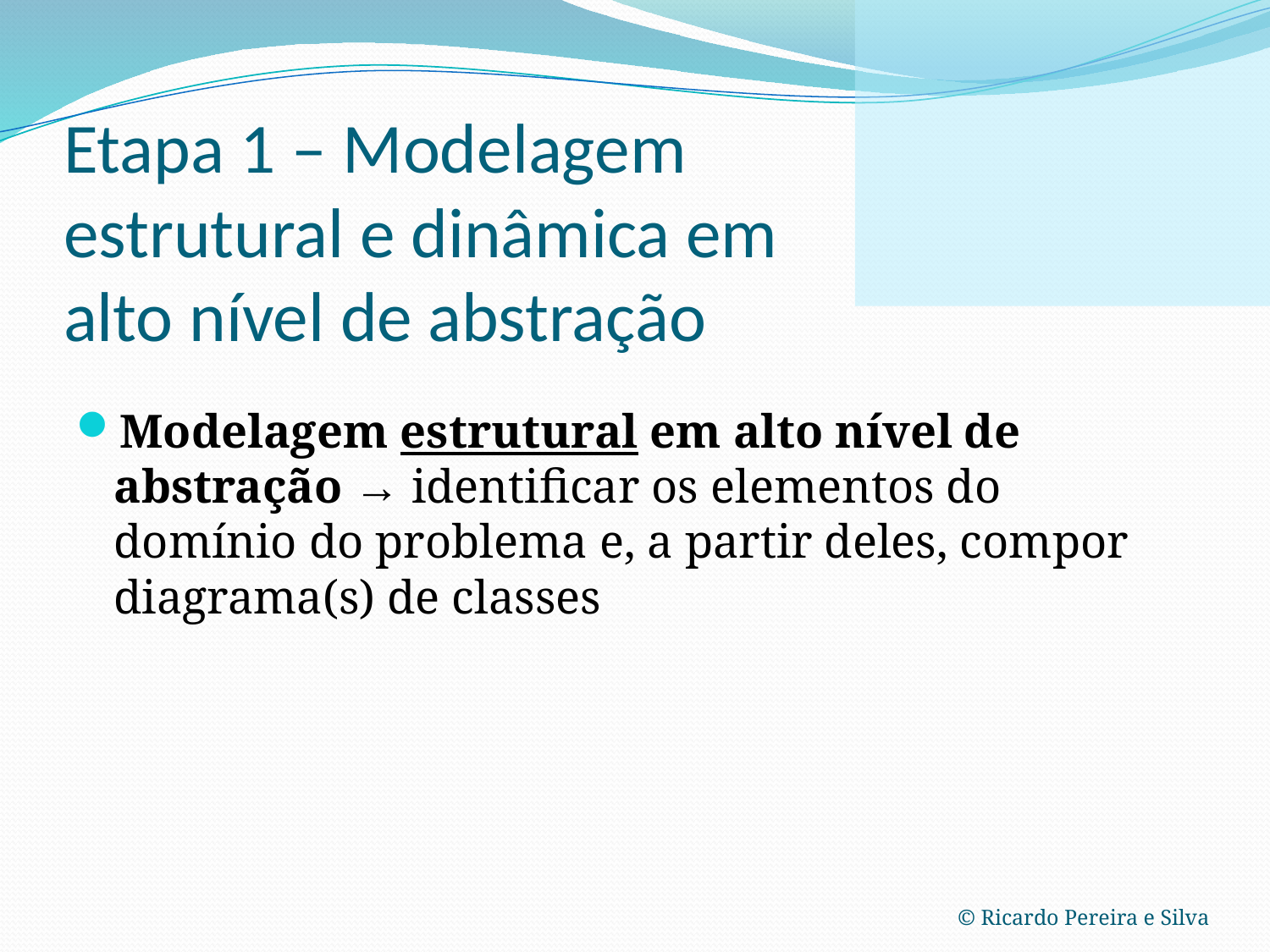

# Etapa 1 – Modelagem estrutural e dinâmica em alto nível de abstração
Modelagem estrutural em alto nível de abstração → identificar os elementos do domínio do problema e, a partir deles, compor diagrama(s) de classes
© Ricardo Pereira e Silva